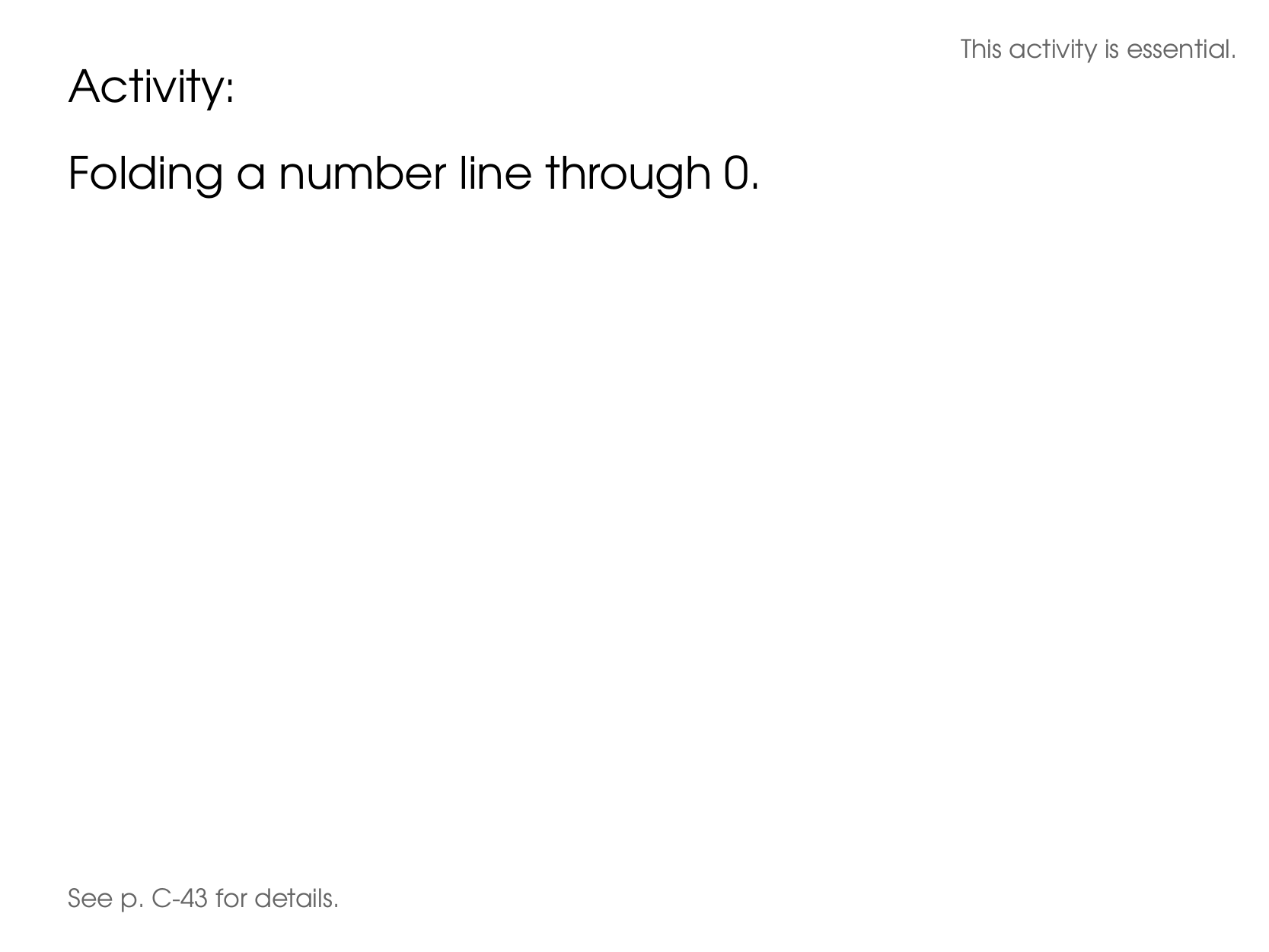

This activity is essential.
Activity:
Folding a number line through 0.
See p. C-43 for details.